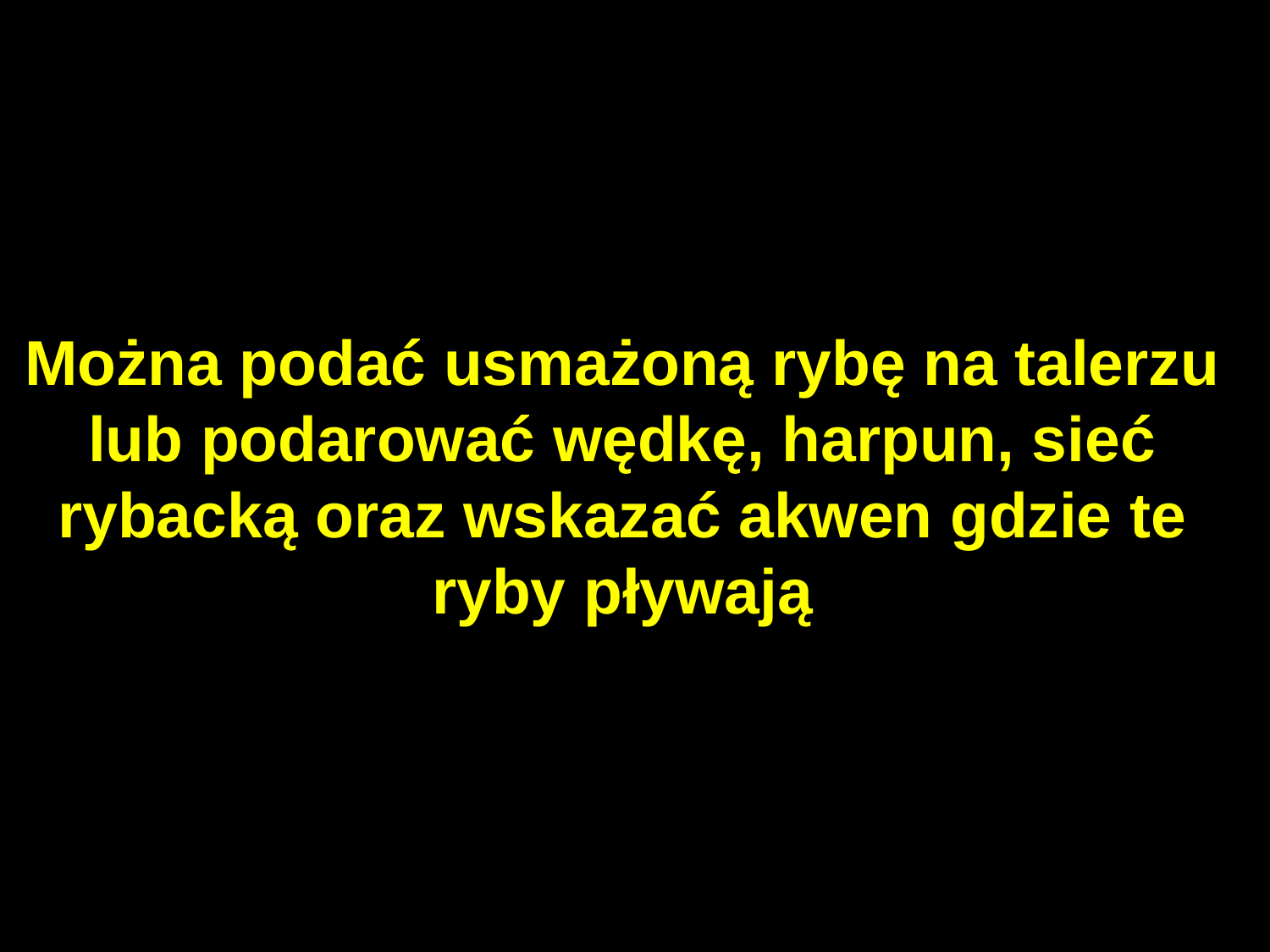

Można podać usmażoną rybę na talerzu
lub podarować wędkę, harpun, sieć rybacką oraz wskazać akwen gdzie te ryby pływają